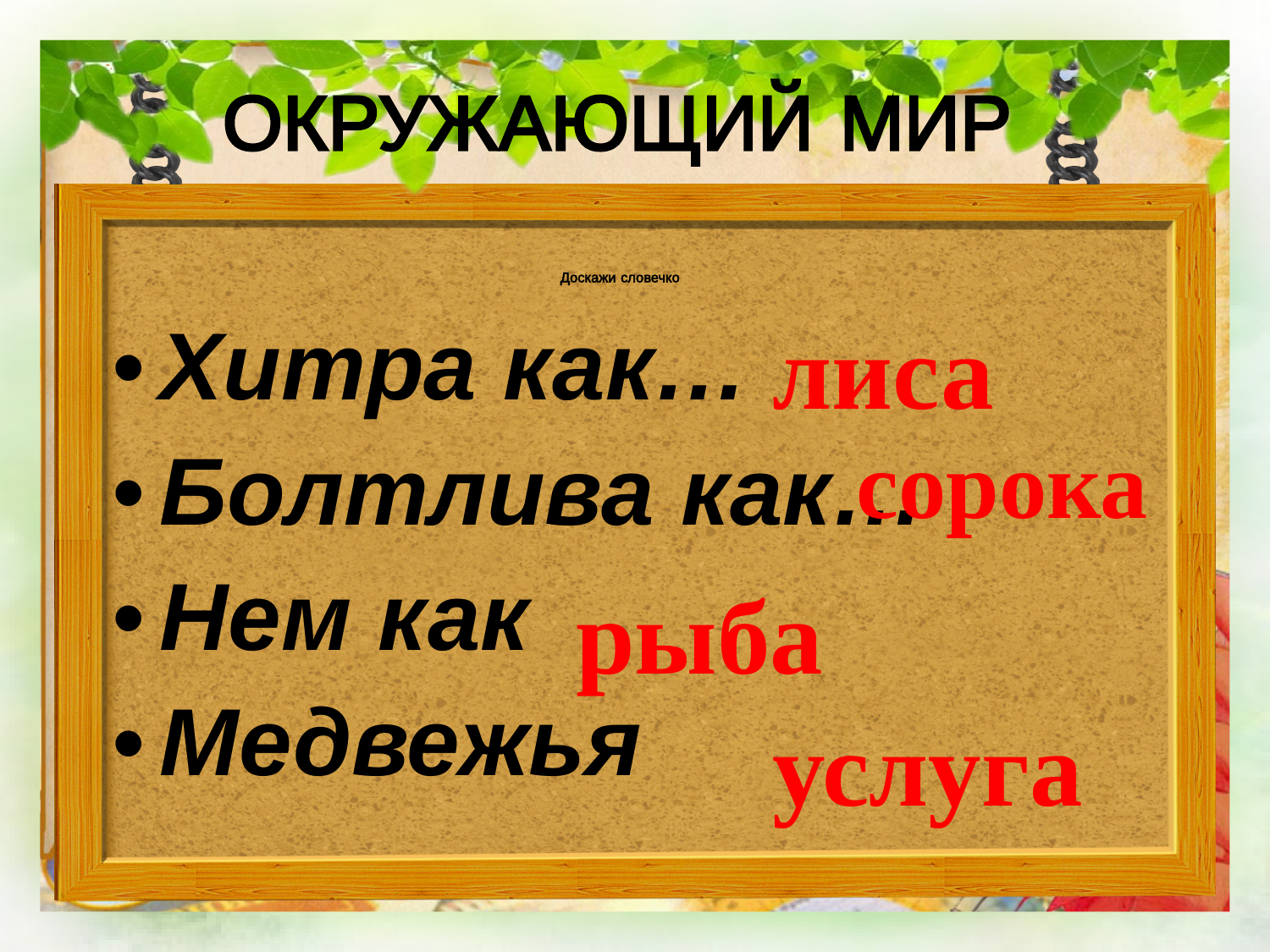

ОКРУЖАЮЩИЙ МИР

Доскажи словечко
лиса
Хитра как…
Болтлива как…
Нем как
Медвежья
сорока

рыба
услуга